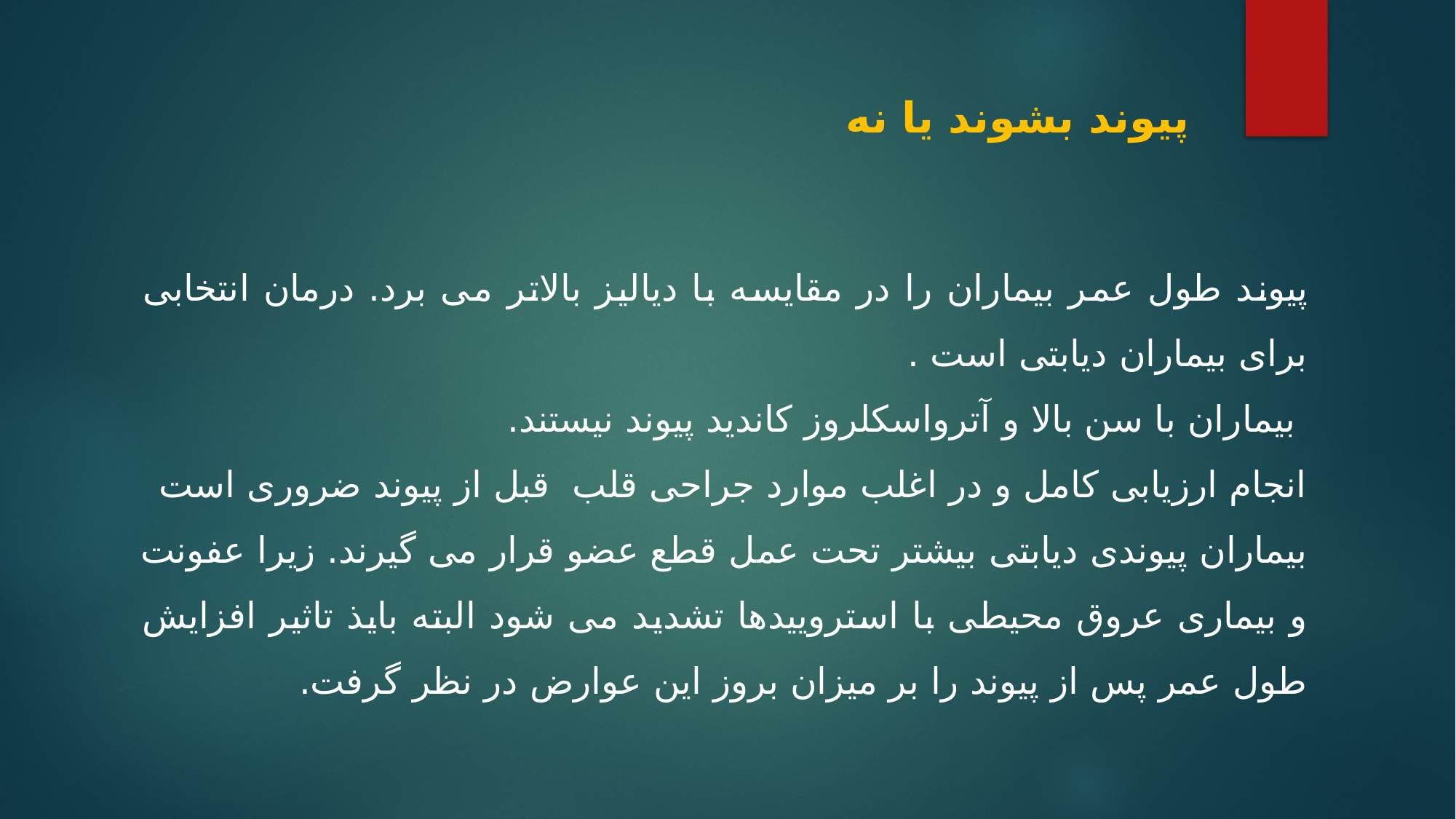

پیوند بشوند یا نه
پیوند طول عمر بیماران را در مقایسه با دیالیز بالاتر می برد. درمان انتخابی برای بیماران دیابتی است .
 بیماران با سن بالا و آترواسکلروز کاندید پیوند نیستند.
انجام ارزیابی کامل و در اغلب موارد جراحی قلب  قبل از پیوند ضروری است
بیماران پیوندی دیابتی بیشتر تحت عمل قطع عضو قرار می گیرند. زیرا عفونت و بیماری عروق محیطی با استروییدها تشدید می شود البته بایذ تاثیر افزایش طول عمر پس از پیوند را بر میزان بروز این عوارض در نظر گرفت.